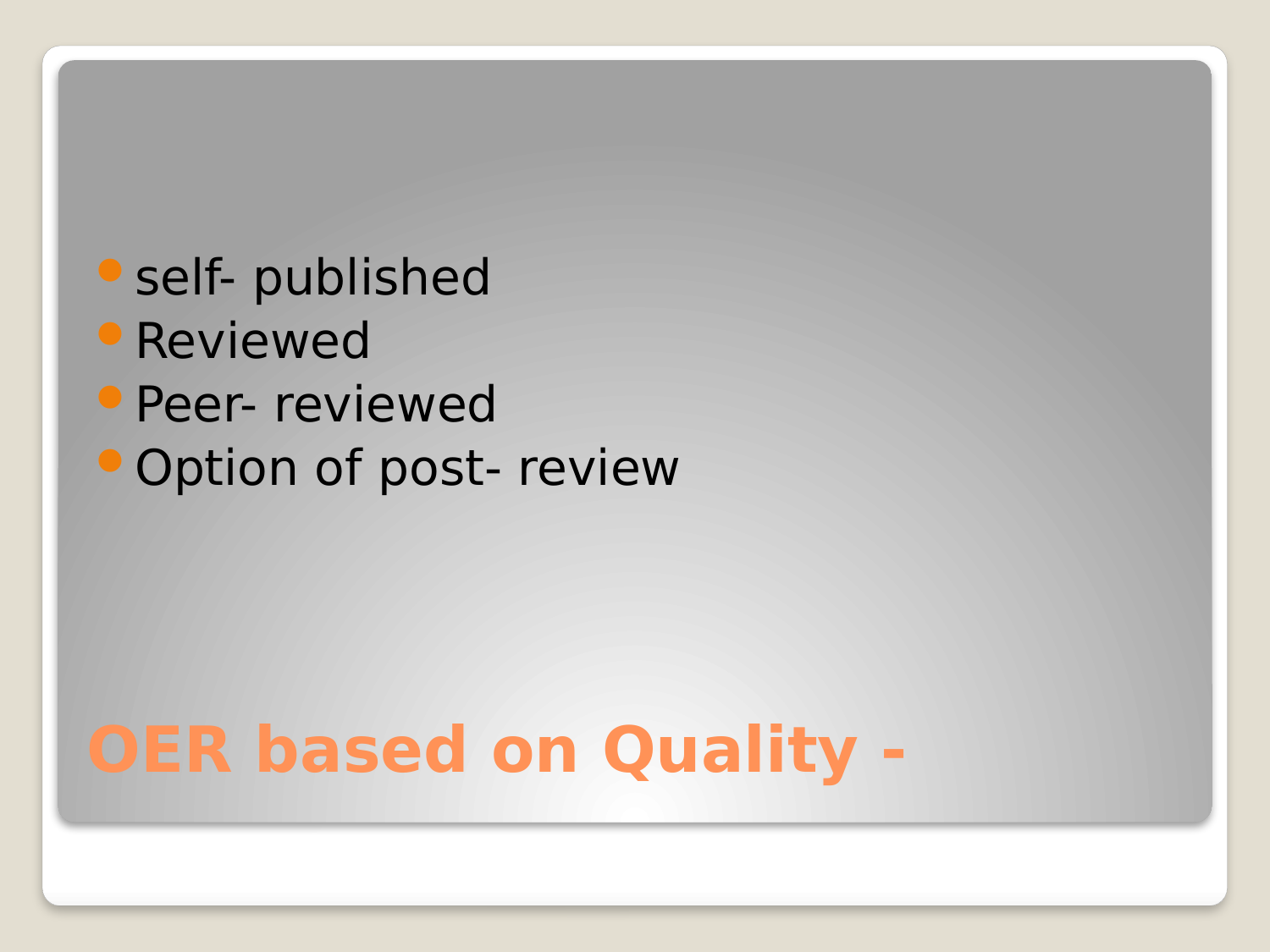

self- published
Reviewed
Peer- reviewed
Option of post- review
# OER based on Quality -